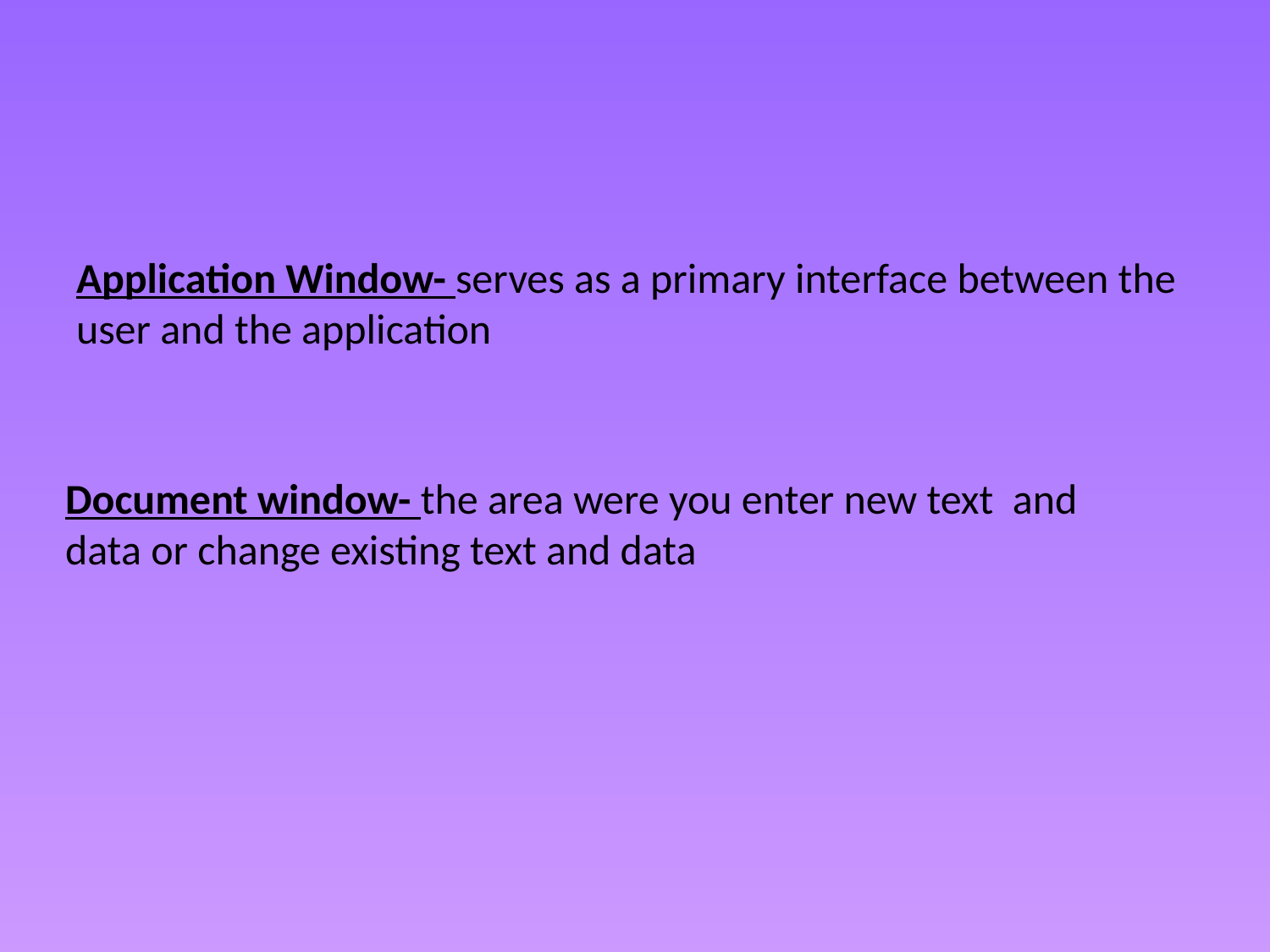

# Application Window- serves as a primary interface between the user and the application
Document window- the area were you enter new text  and data or change existing text and data